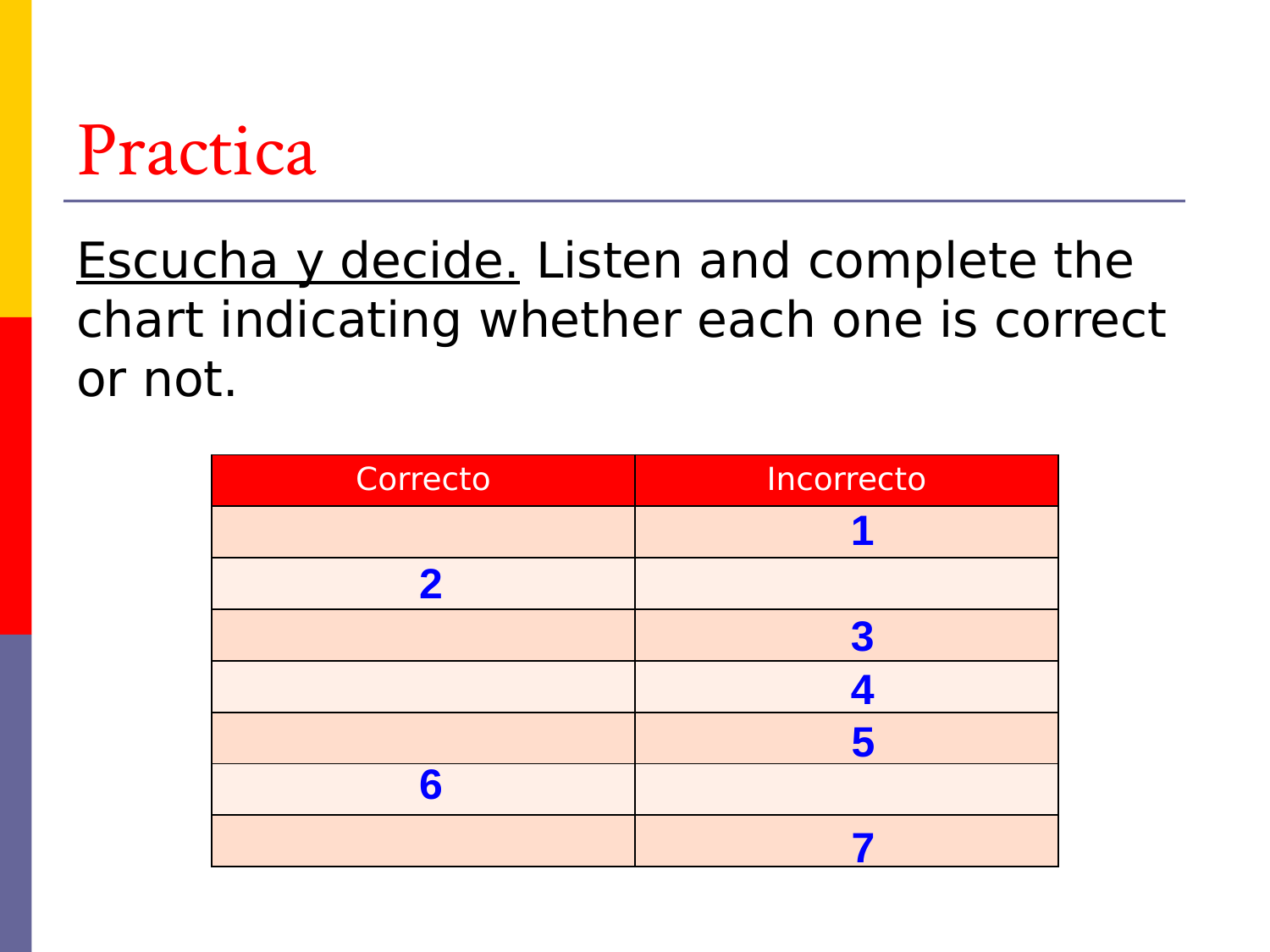

# Practica
Escucha y decide. Listen and complete the chart indicating whether each one is correct or not.
| Correcto | Incorrecto |
| --- | --- |
|  |  |
|  |  |
|  |  |
|  |  |
|  |  |
|  |  |
|  |  |
1
2
3
4
5
6
7